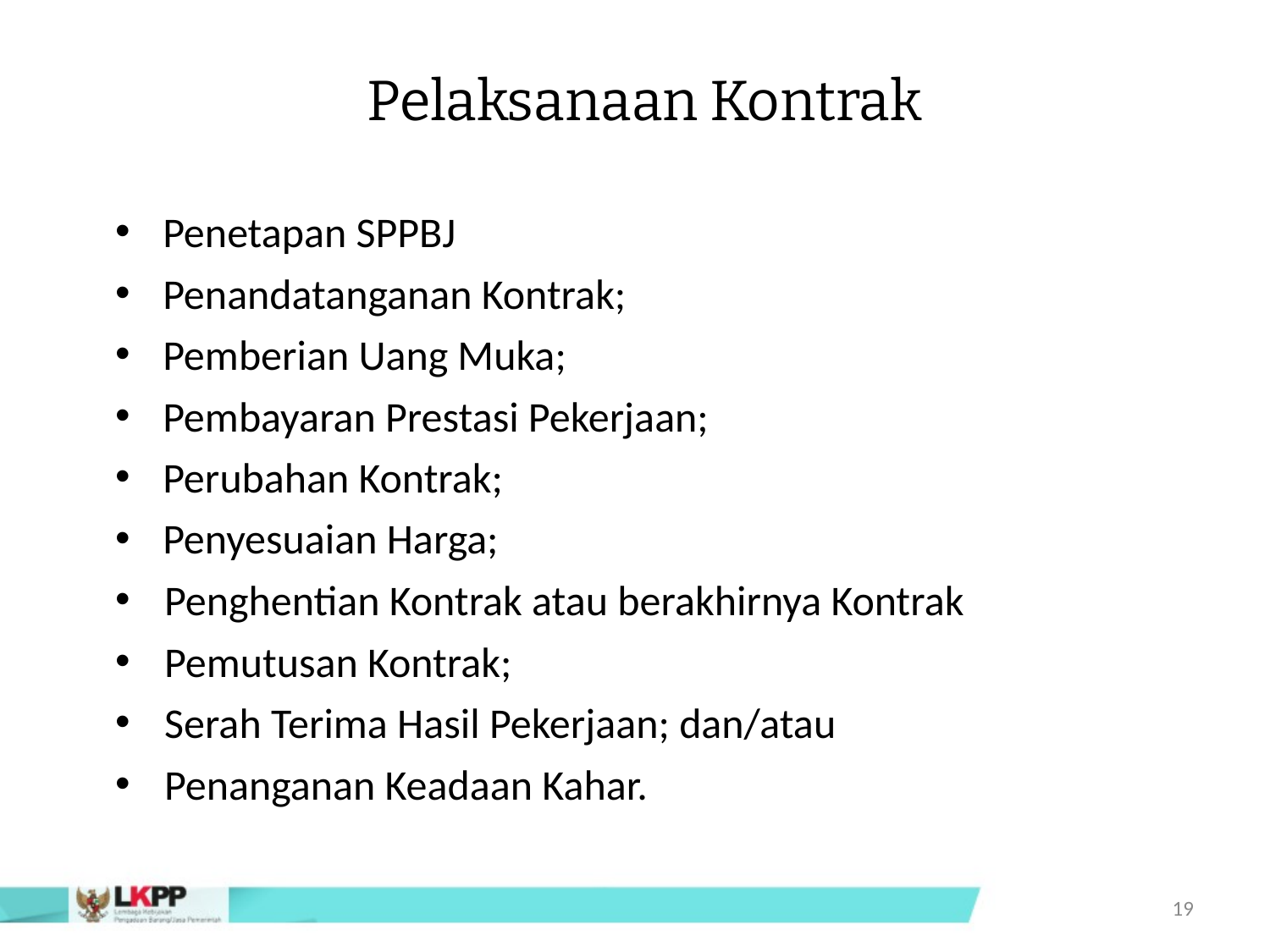

Pelaksanaan Kontrak
Penetapan SPPBJ
Penandatanganan Kontrak;
Pemberian Uang Muka;
Pembayaran Prestasi Pekerjaan;
Perubahan Kontrak;
Penyesuaian Harga;
 Penghentian Kontrak atau berakhirnya Kontrak
 Pemutusan Kontrak;
 Serah Terima Hasil Pekerjaan; dan/atau
 Penanganan Keadaan Kahar.

19